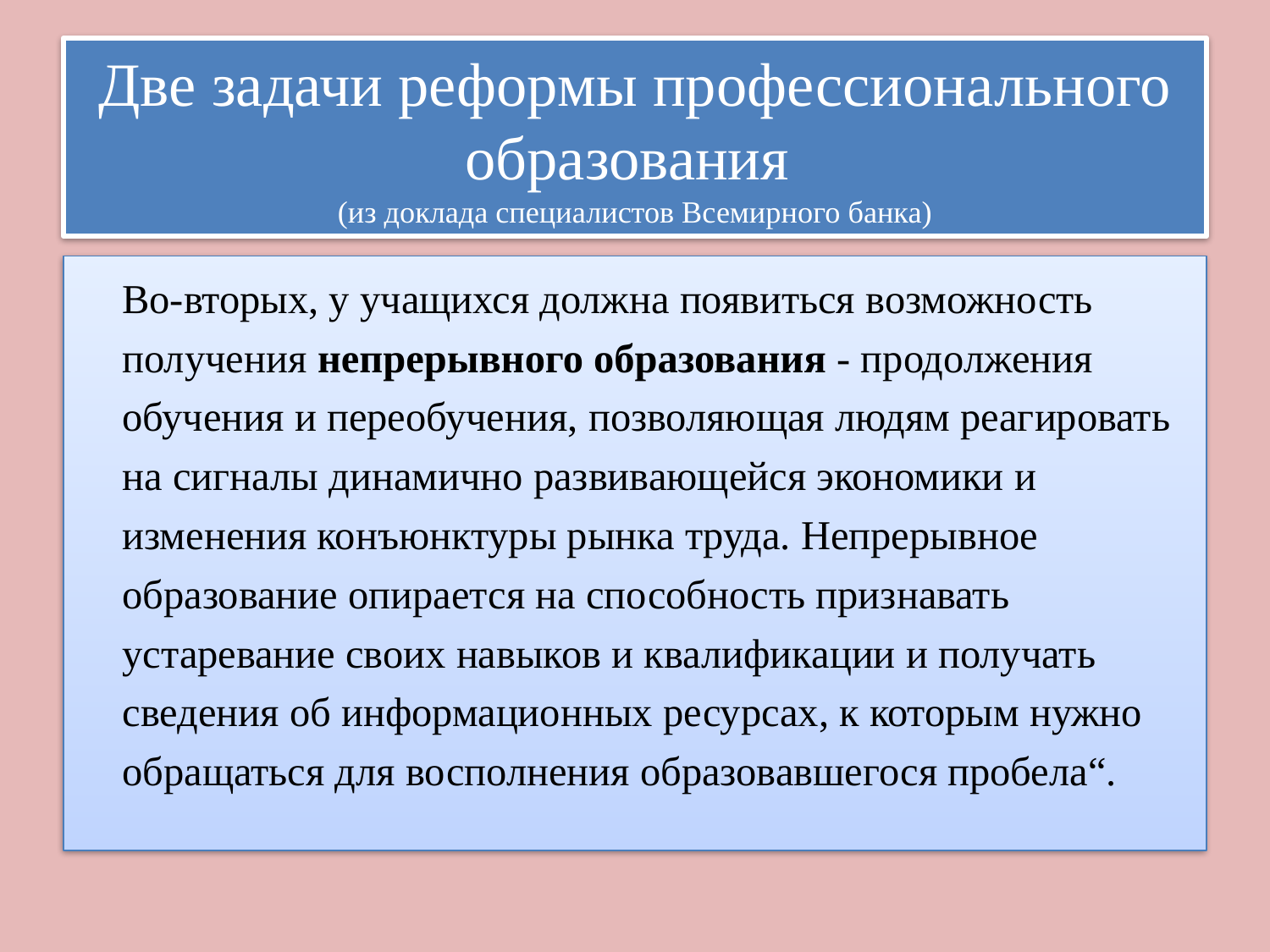

# Две задачи реформы профессионального образования (из доклада специалистов Всемирного банка)
Во-вторых, у учащихся должна появиться возможность получения непрерывного образования - продолжения обучения и переобучения, позволяющая людям реагировать на сигналы динамично развивающейся экономики и изменения конъюнктуры рынка труда. Непрерывное образование опирается на способность признавать устаревание своих навыков и квалификации и получать сведения об информационных ресурсах, к которым нужно обращаться для восполнения образовавшегося пробела“.